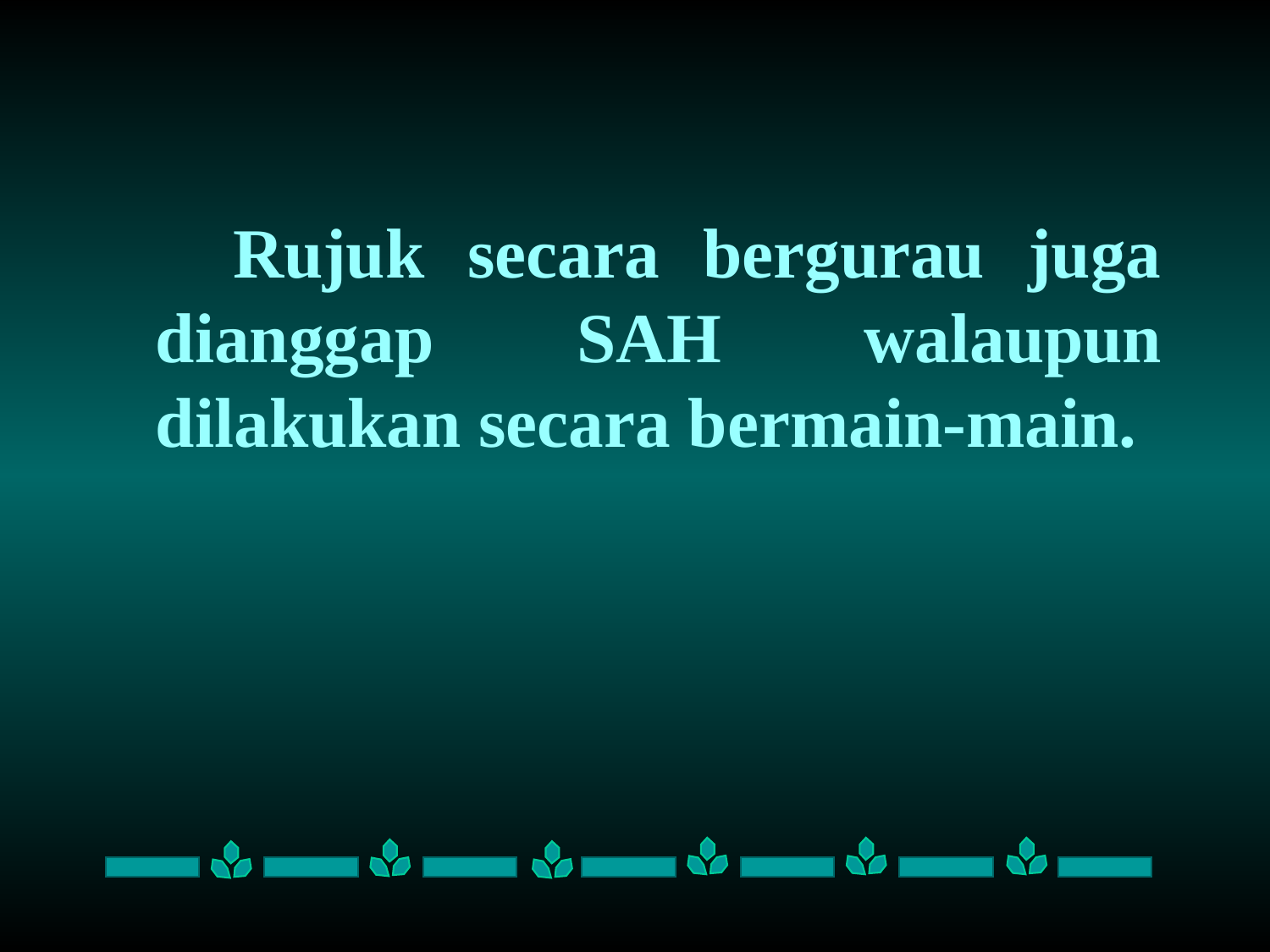

Rujuk secara bergurau juga dianggap SAH walaupun dilakukan secara bermain-main.